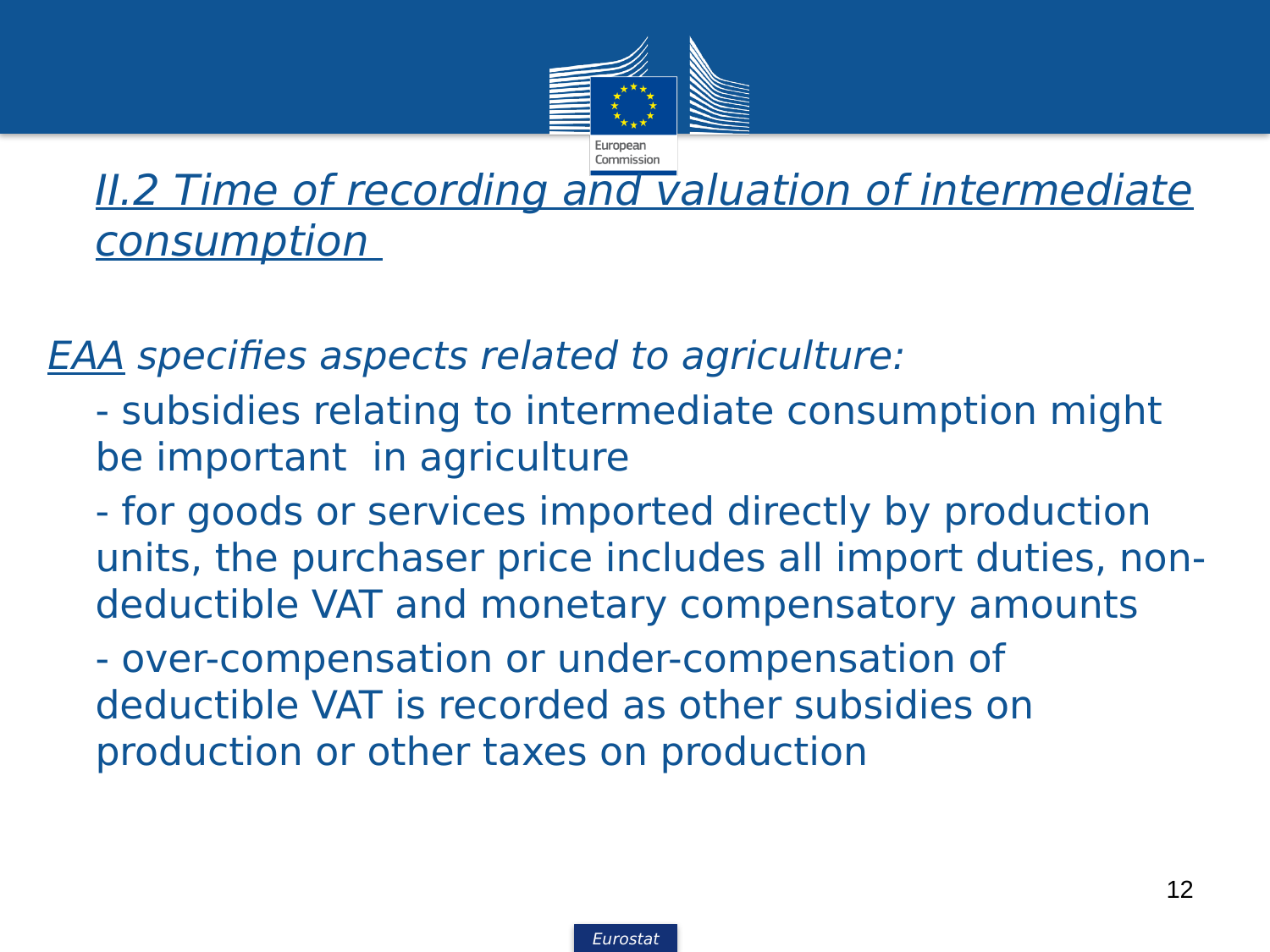

II.2 Time of recording and valuation of intermediate consumption

EAA specifies aspects related to agriculture:
- subsidies relating to intermediate consumption might be important  in agriculture
- for goods or services imported directly by production units, the purchaser price includes all import duties, non-deductible VAT and monetary compensatory amounts
- over-compensation or under-compensation of deductible VAT is recorded as other subsidies on production or other taxes on production
12